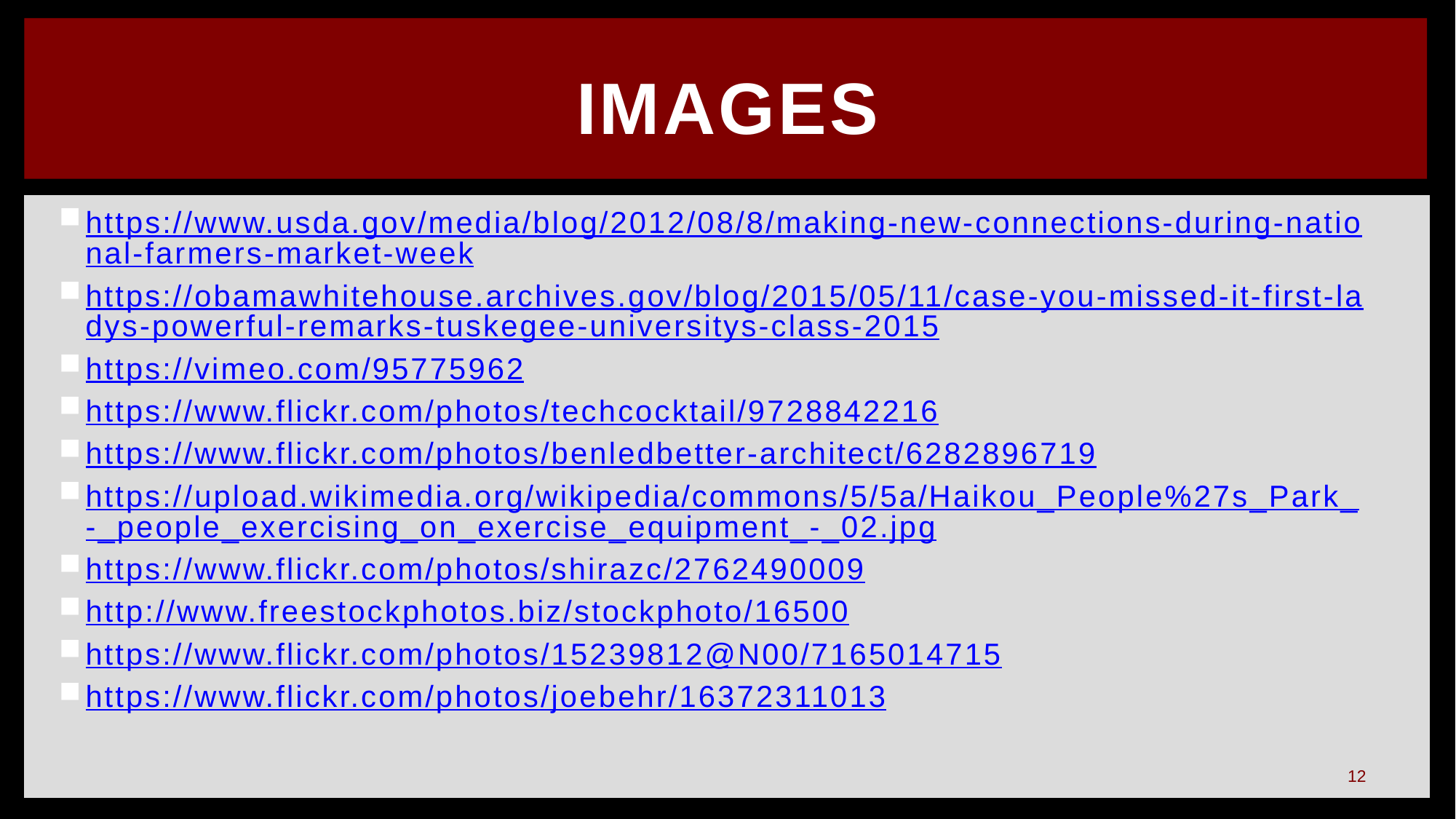

# images
https://www.usda.gov/media/blog/2012/08/8/making-new-connections-during-national-farmers-market-week
https://obamawhitehouse.archives.gov/blog/2015/05/11/case-you-missed-it-first-ladys-powerful-remarks-tuskegee-universitys-class-2015
https://vimeo.com/95775962
https://www.flickr.com/photos/techcocktail/9728842216
https://www.flickr.com/photos/benledbetter-architect/6282896719
https://upload.wikimedia.org/wikipedia/commons/5/5a/Haikou_People%27s_Park_-_people_exercising_on_exercise_equipment_-_02.jpg
https://www.flickr.com/photos/shirazc/2762490009
http://www.freestockphotos.biz/stockphoto/16500
https://www.flickr.com/photos/15239812@N00/7165014715
https://www.flickr.com/photos/joebehr/16372311013

12